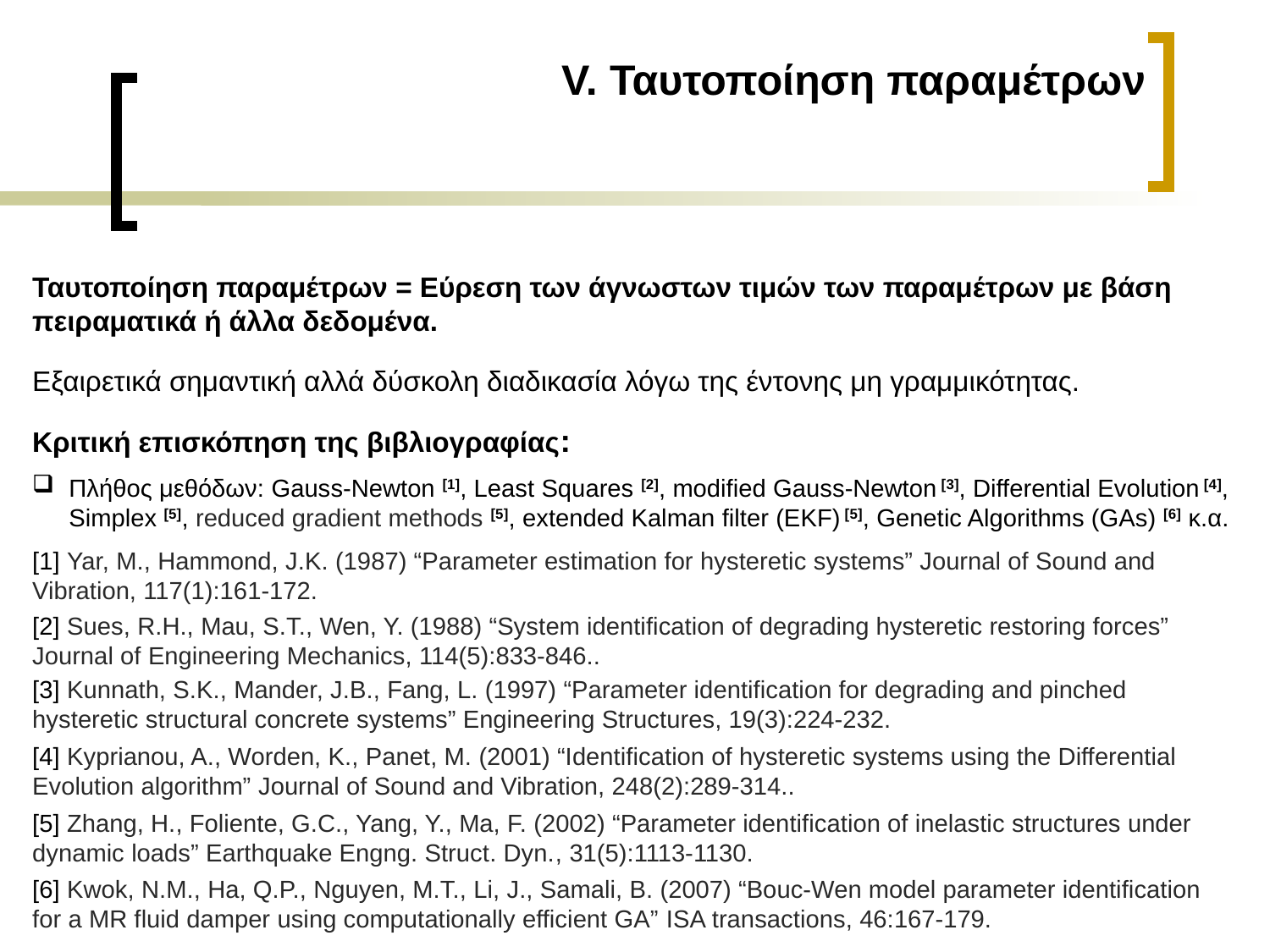

V. Ταυτοποίηση παραμέτρων
Ταυτοποίηση παραμέτρων = Εύρεση των άγνωστων τιμών των παραμέτρων με βάση πειραματικά ή άλλα δεδομένα.
Εξαιρετικά σημαντική αλλά δύσκολη διαδικασία λόγω της έντονης μη γραμμικότητας.
Κριτική επισκόπηση της βιβλιογραφίας:
Πλήθος μεθόδων: Gauss-Newton [1], Least Squares [2], modified Gauss-Newton [3], Differential Evolution [4], Simplex [5], reduced gradient methods [5], extended Kalman filter (EKF) [5], Genetic Algorithms (GAs) [6] κ.α.
[1] Yar, M., Hammond, J.K. (1987) “Parameter estimation for hysteretic systems” Journal of Sound and Vibration, 117(1):161-172.
[2] Sues, R.H., Mau, S.T., Wen, Y. (1988) “System identification of degrading hysteretic restoring forces” Journal of Engineering Mechanics, 114(5):833-846..
[3] Kunnath, S.K., Mander, J.B., Fang, L. (1997) “Parameter identification for degrading and pinched hysteretic structural concrete systems” Engineering Structures, 19(3):224-232.
[4] Kyprianou, A., Worden, K., Panet, M. (2001) “Identification of hysteretic systems using the Differential Evolution algorithm” Journal of Sound and Vibration, 248(2):289-314..
[5] Zhang, H., Foliente, G.C., Yang, Y., Ma, F. (2002) “Parameter identification of inelastic structures under dynamic loads” Earthquake Engng. Struct. Dyn., 31(5):1113-1130.
[6] Kwok, N.M., Ha, Q.P., Nguyen, M.T., Li, J., Samali, B. (2007) “Bouc-Wen model parameter identification for a MR fluid damper using computationally efficient GA” ISA transactions, 46:167-179.